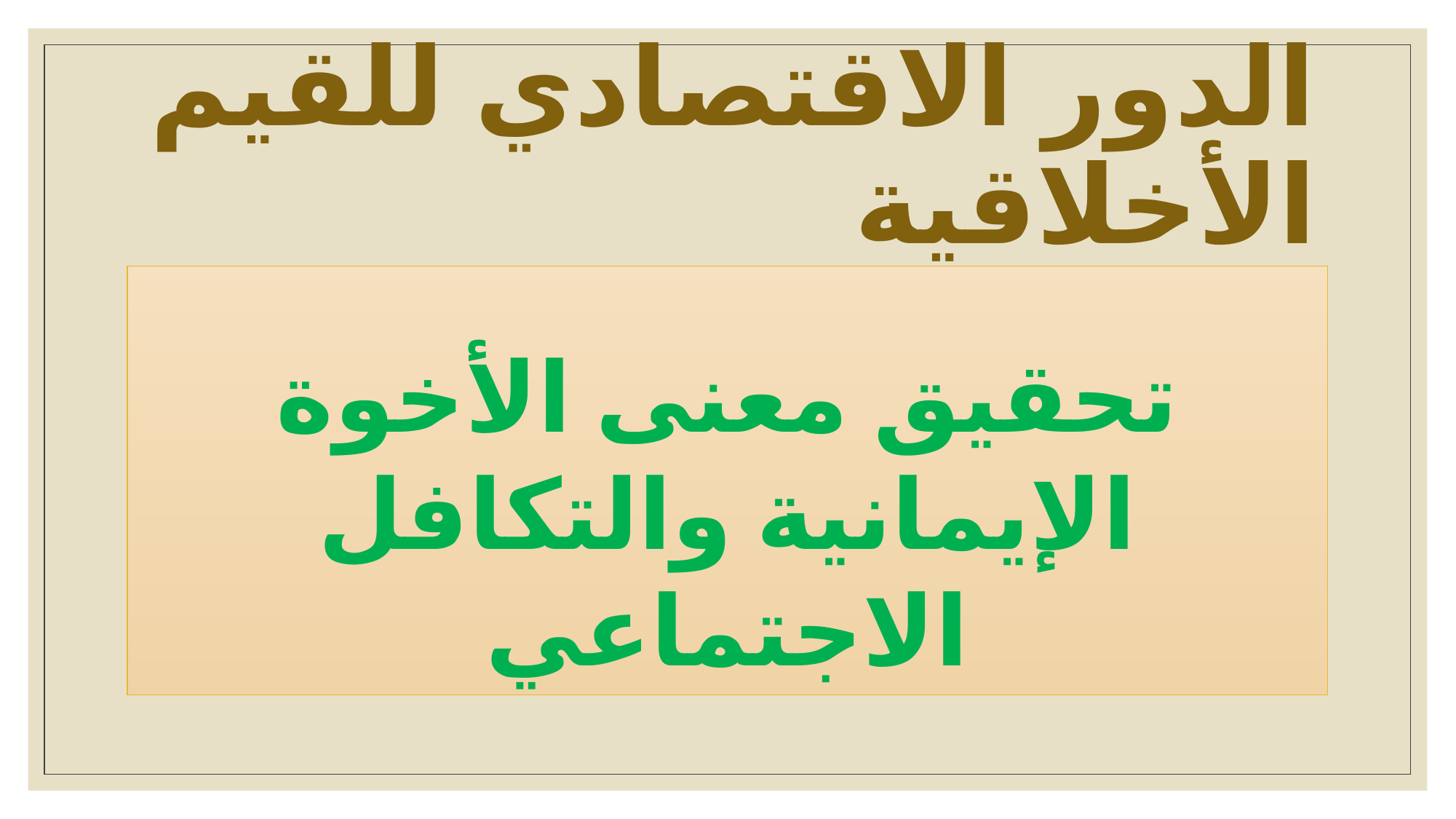

# الدور الاقتصادي للقيم الأخلاقية

تحقيق معنى الأخوة الإيمانية والتكافل الاجتماعي